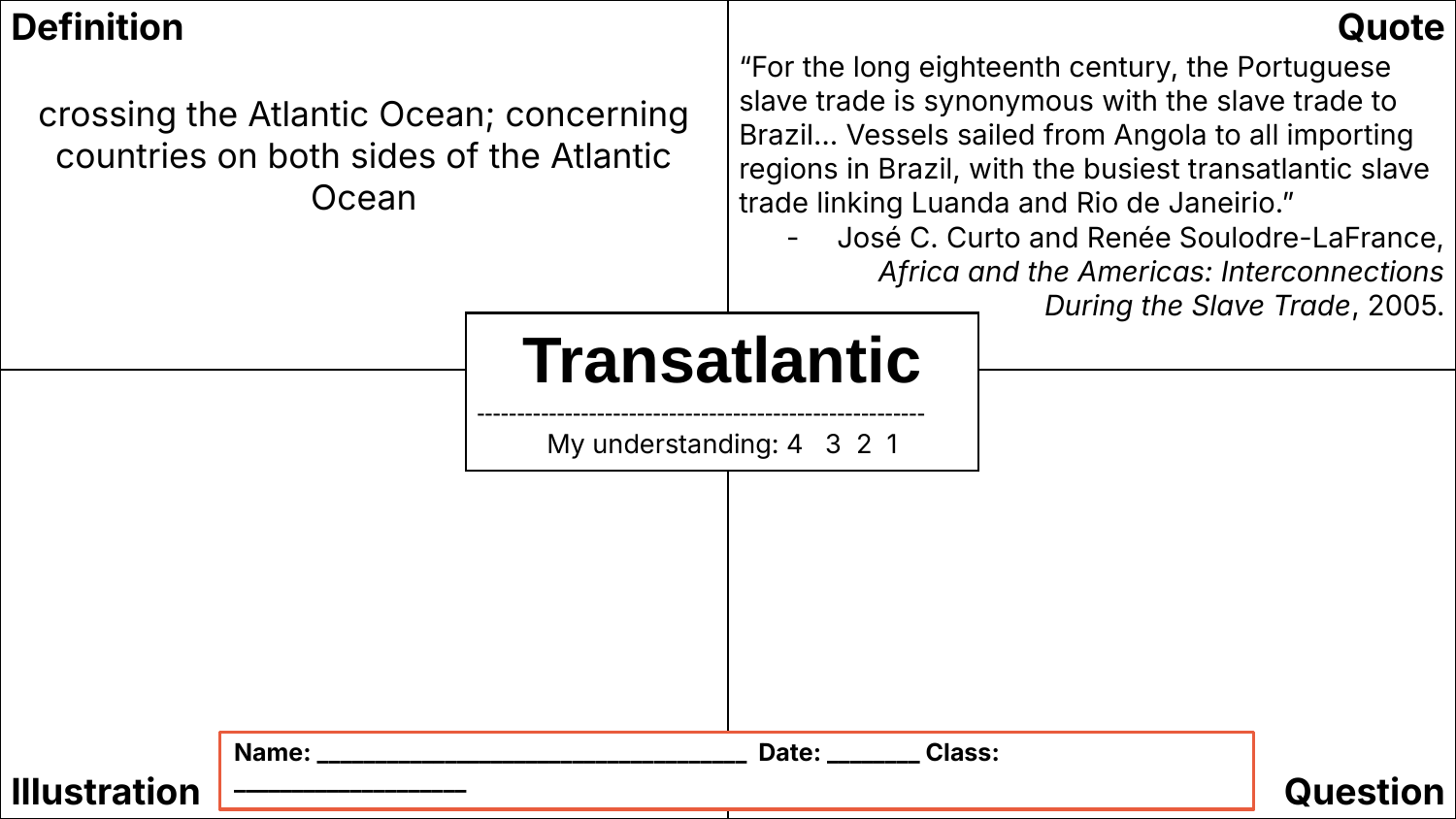

| Definition crossing the Atlantic Ocean; concerning countries on both sides of the Atlantic Ocean | Quote “For the long eighteenth century, the Portuguese slave trade is synonymous with the slave trade to Brazil… Vessels sailed from Angola to all importing regions in Brazil, with the busiest transatlantic slave trade linking Luanda and Rio de Janeirio.” José C. Curto and Renée Soulodre-LaFrance, Africa and the Americas: Interconnections During the Slave Trade, 2005. |
| --- | --- |
| Illustration | Question |
Transatlantic
--------------------------------------------------------
My understanding: 4   3  2  1
Name: _____________________________________  Date: ________ Class: ____________________